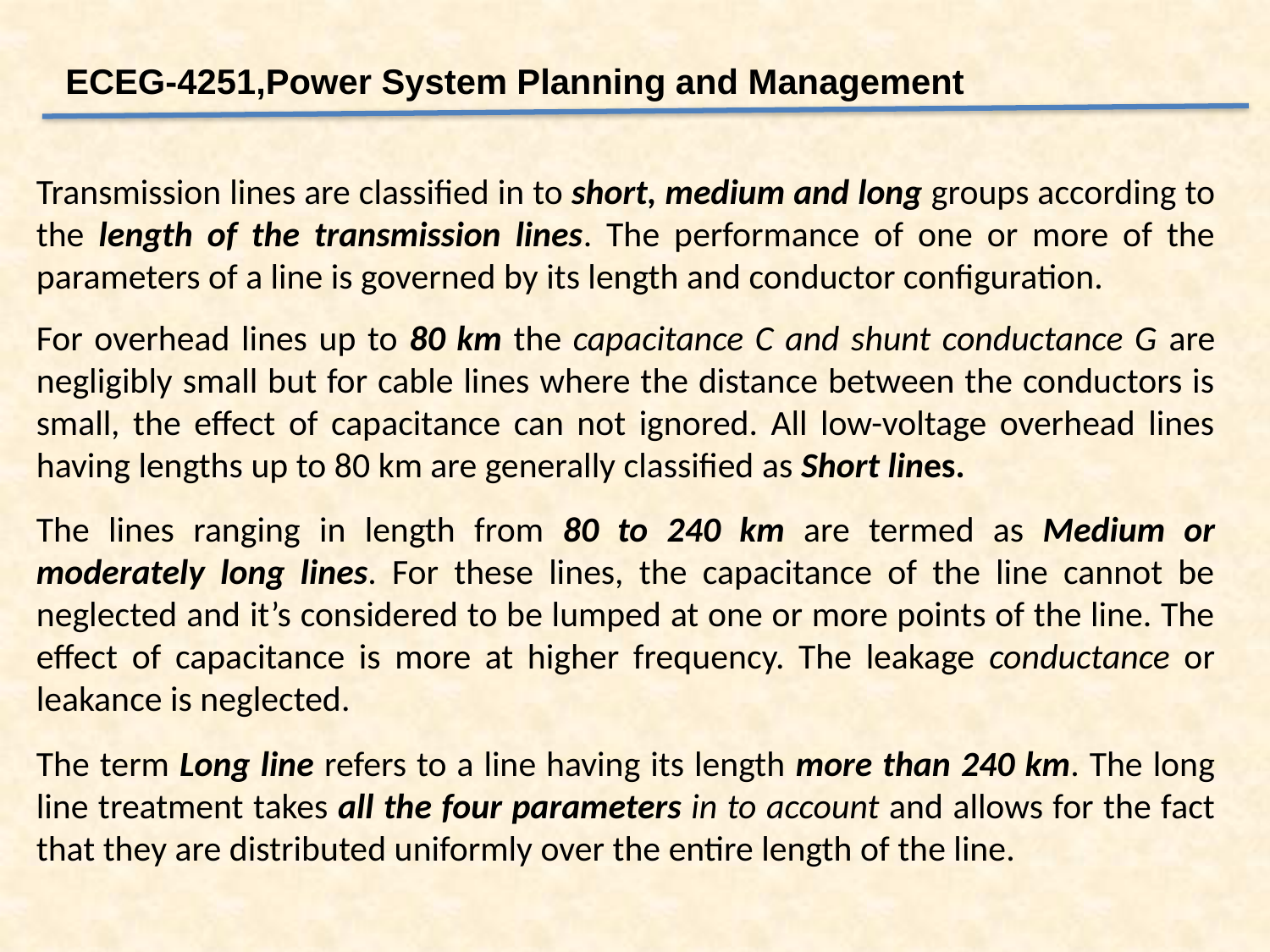

ECEG-4251,Power System Planning and Management
Transmission lines are classified in to short, medium and long groups according to the length of the transmission lines. The performance of one or more of the parameters of a line is governed by its length and conductor configuration.

For overhead lines up to 80 km the capacitance C and shunt conductance G are negligibly small but for cable lines where the distance between the conductors is small, the effect of capacitance can not ignored. All low-voltage overhead lines having lengths up to 80 km are generally classified as Short lines.

The lines ranging in length from 80 to 240 km are termed as Medium or moderately long lines. For these lines, the capacitance of the line cannot be neglected and it’s considered to be lumped at one or more points of the line. The effect of capacitance is more at higher frequency. The leakage conductance or leakance is neglected.

The term Long line refers to a line having its length more than 240 km. The long line treatment takes all the four parameters in to account and allows for the fact that they are distributed uniformly over the entire length of the line.